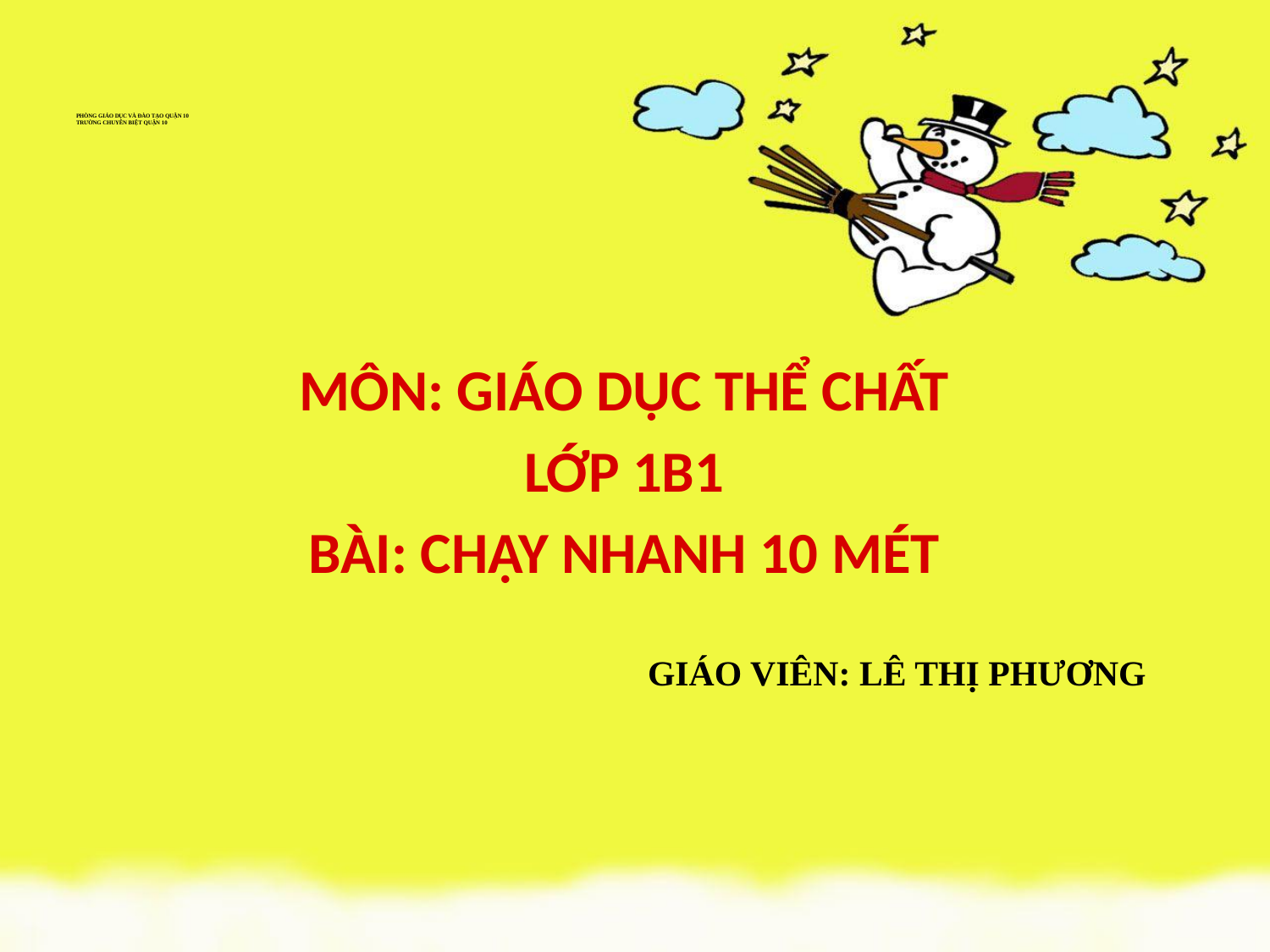

# PHÒNG GIÁO DỤC VÀ ĐÀO TẠO QUẬN 10 TRƯỜNG CHUYÊN BIỆT QUẬN 10

MÔN: GIÁO DỤC THỂ CHẤT
LỚP 1B1
BÀI: CHẠY NHANH 10 MÉT

                                                        GIÁO VIÊN: LÊ THỊ PHƯƠNG